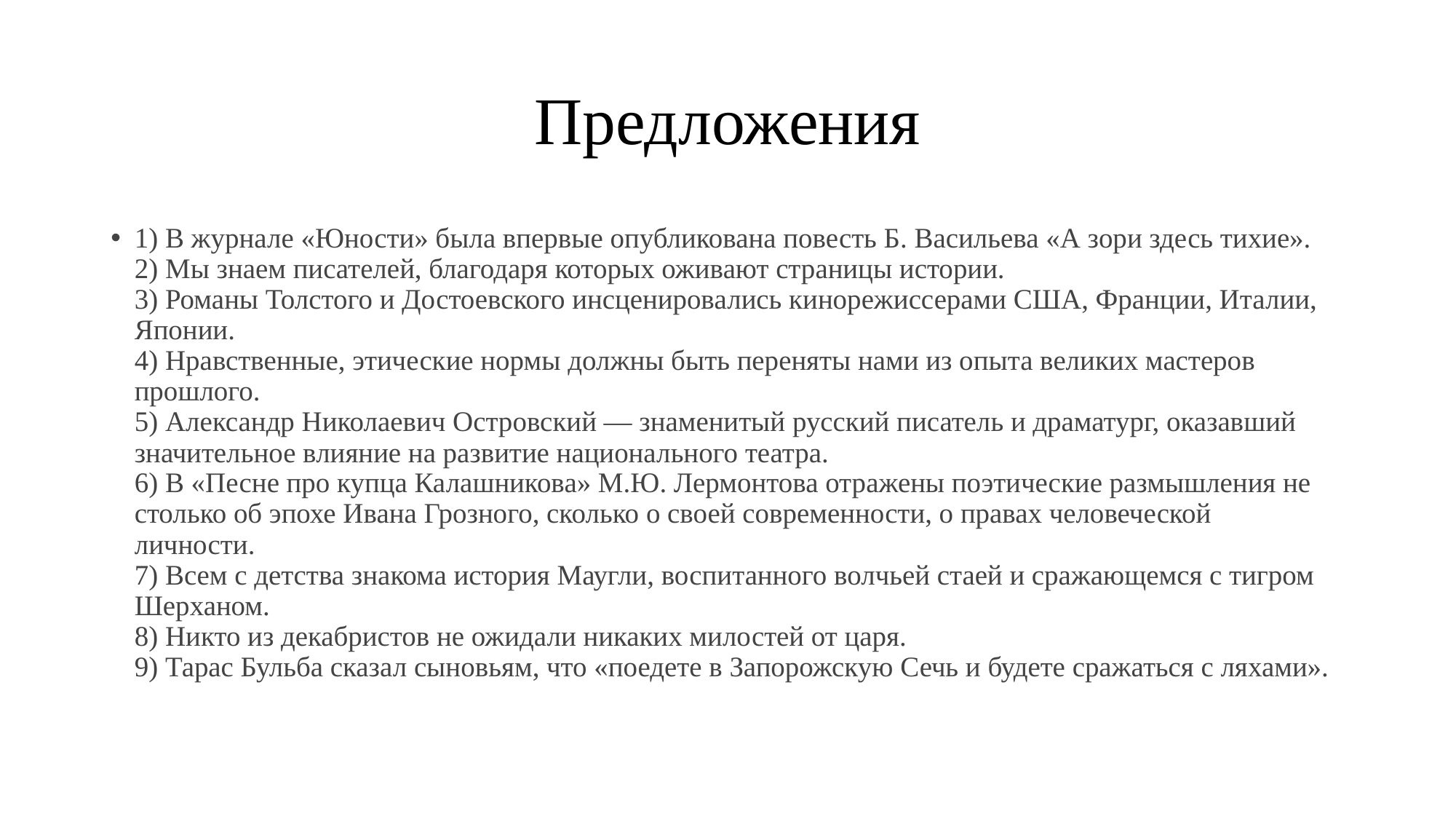

# Предложения
1) В журнале «Юности» была впервые опубликована повесть Б. Васильева «А зори здесь тихие». 
2) Мы знаем писателей, благодаря которых оживают страницы истории. 
3) Романы Толстого и Достоевского инсценировались кинорежиссерами США, Франции, Италии, Японии. 
4) Нравственные, этические нормы должны быть переняты нами из опыта великих мастеров прошлого. 
5) Александр Николаевич Островский — знаменитый русский писатель и драматург, оказавший значительное влияние на развитие национального театра. 
6) В «Песне про купца Калашникова» М.Ю. Лермонтова отражены поэтические размышления не столько об эпохе Ивана Грозного, сколько о своей современности, о правах человеческой личности. 
7) Всем с детства знакома история Маугли, воспитанного волчьей стаей и сражающемся с тигром Шерханом. 
8) Никто из декабристов не ожидали никаких милостей от царя. 
9) Тарас Бульба сказал сыновьям, что «поедете в Запорожскую Сечь и будете сражаться с ляхами».